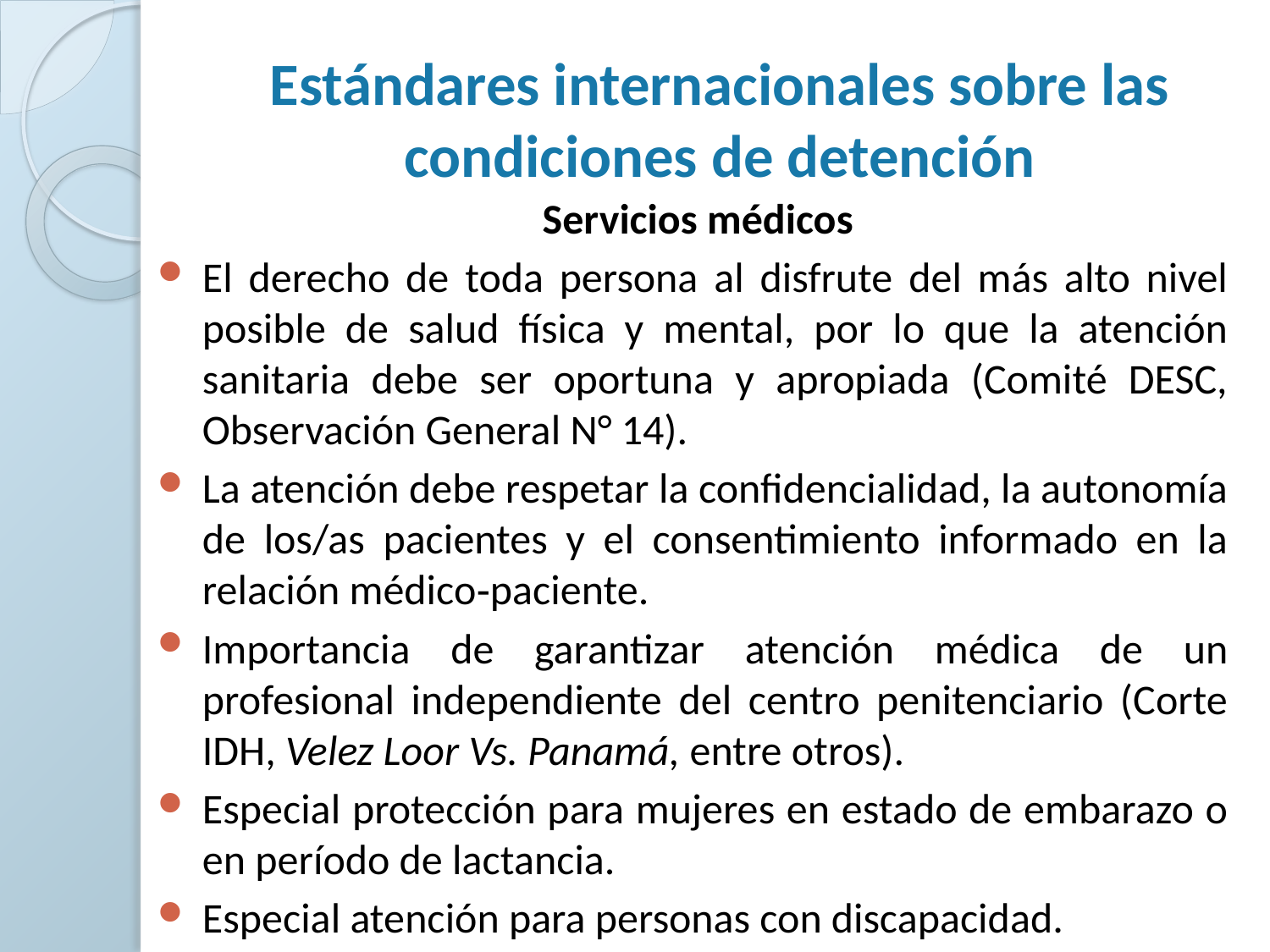

# Estándares internacionales sobre las condiciones de detención

Servicios médicos
El derecho de toda persona al disfrute del más alto nivel posible de salud física y mental, por lo que la atención sanitaria debe ser oportuna y apropiada (Comité DESC, Observación General N° 14).
La atención debe respetar la confidencialidad, la autonomía de los/as pacientes y el consentimiento informado en la relación médico‐paciente.
Importancia de garantizar atención médica de un profesional independiente del centro penitenciario (Corte IDH, Velez Loor Vs. Panamá, entre otros).
Especial protección para mujeres en estado de embarazo o en período de lactancia.
Especial atención para personas con discapacidad.